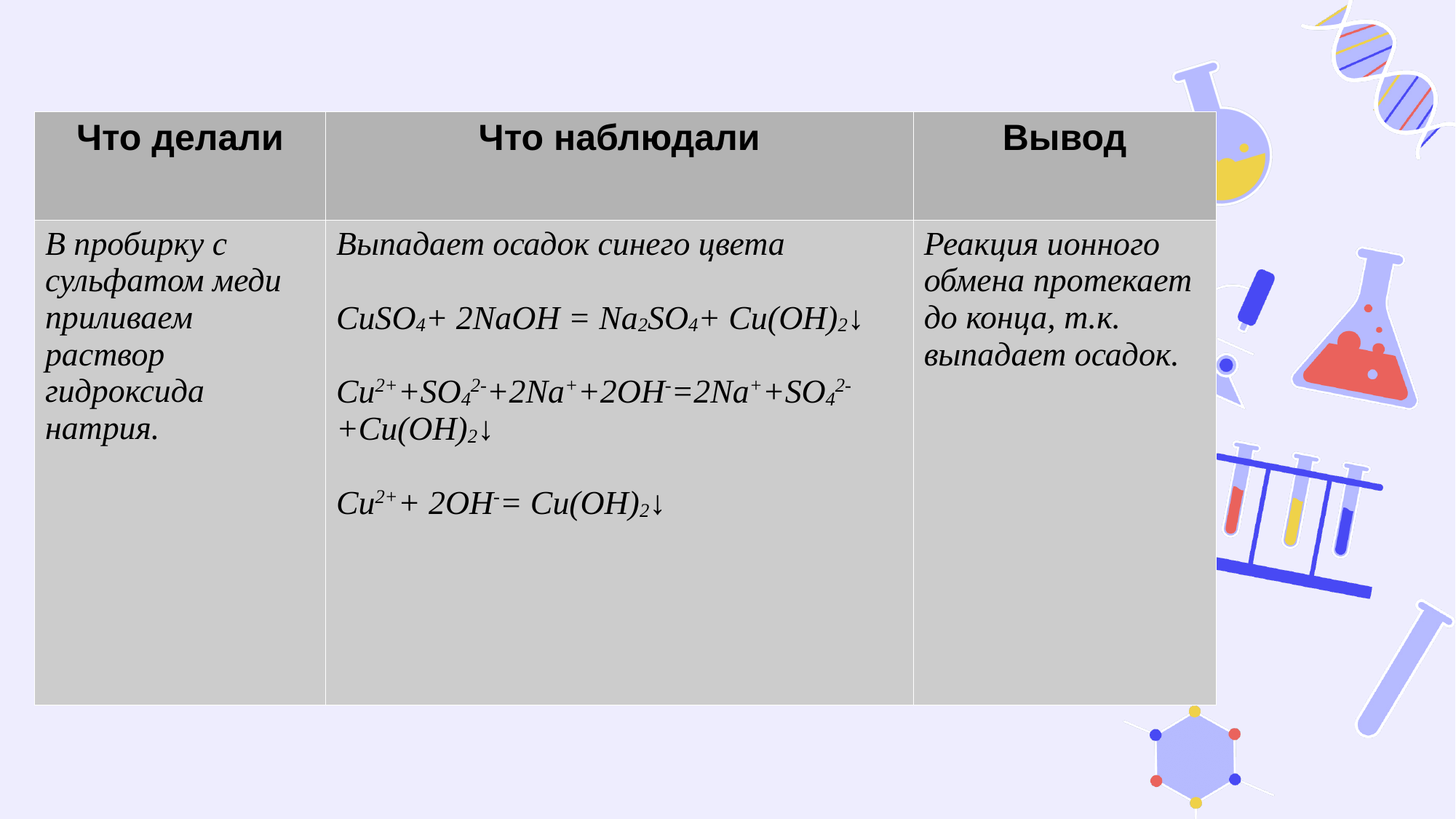

| Что делали | Что наблюдали | Вывод |
| --- | --- | --- |
| В пробирку с сульфатом меди приливаем раствор гидроксида натрия. | Выпадает осадок синего цвета CuSO4+ 2NaOH = Na2SO4+ Cu(OH)2↓ Cu2++SO42-+2Na++2OH-=2Na++SO42-+Cu(OH)2↓ Cu2++ 2OH-= Cu(OH)2↓ | Реакция ионного обмена протекает до конца, т.к. выпадает осадок. |